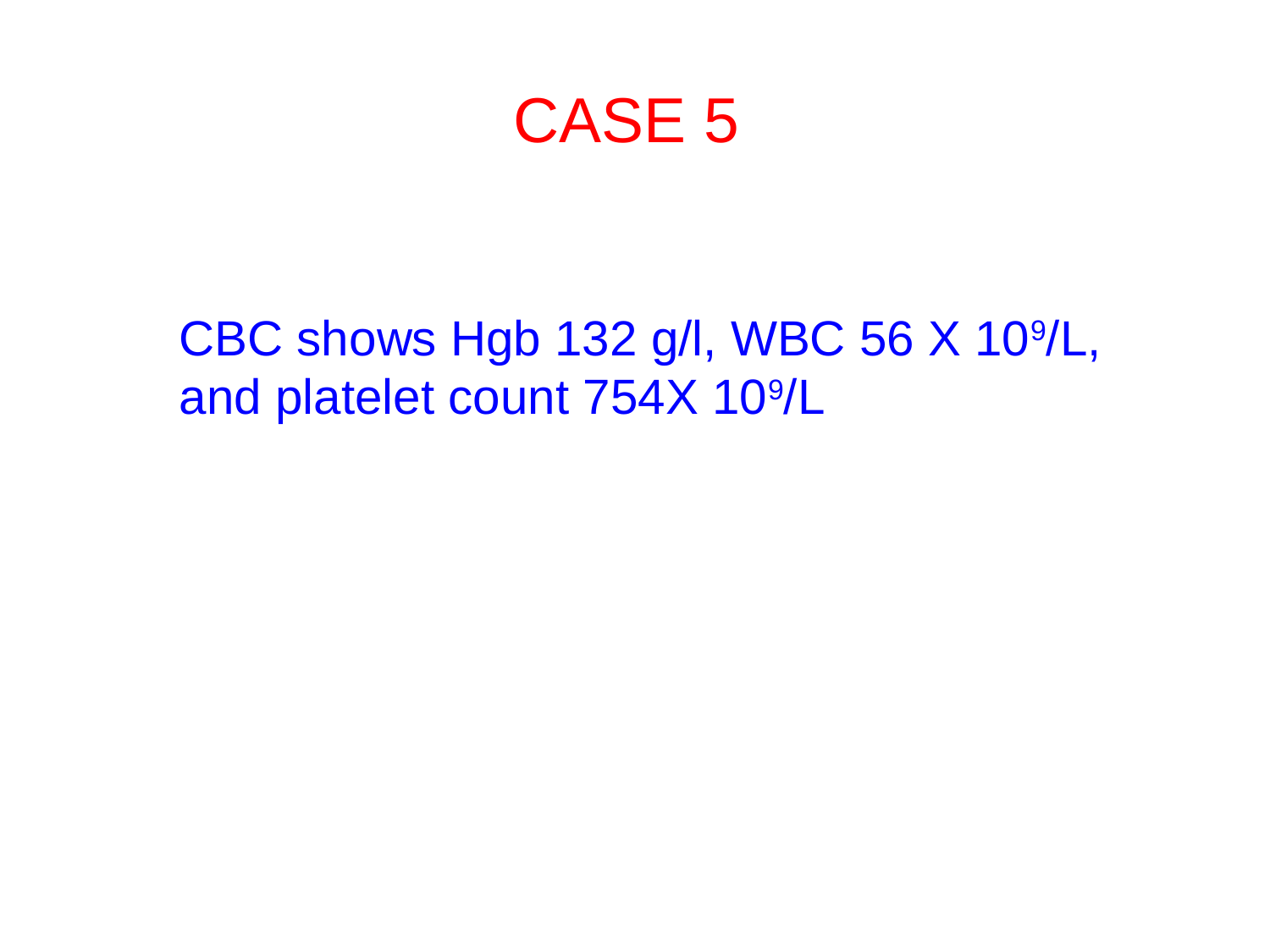

# CASE 5

	CBC shows Hgb 132 g/l, WBC 56 X 109/L, and platelet count 754X 109/L